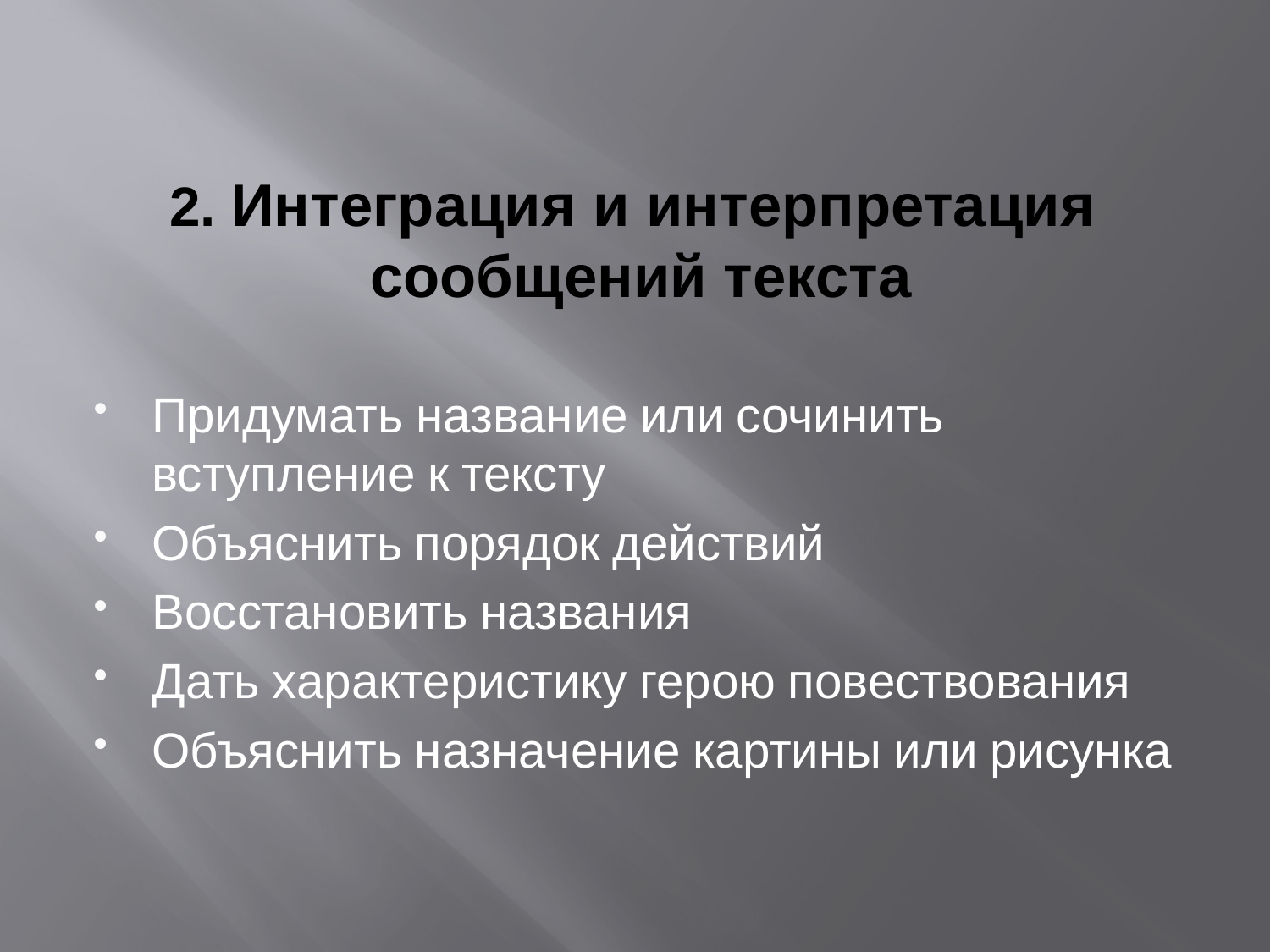

# 2. Интеграция и интерпретация сообщений текста
Придумать название или сочинить вступление к тексту
Объяснить порядок действий
Восстановить названия
Дать характеристику герою повествования
Объяснить назначение картины или рисунка